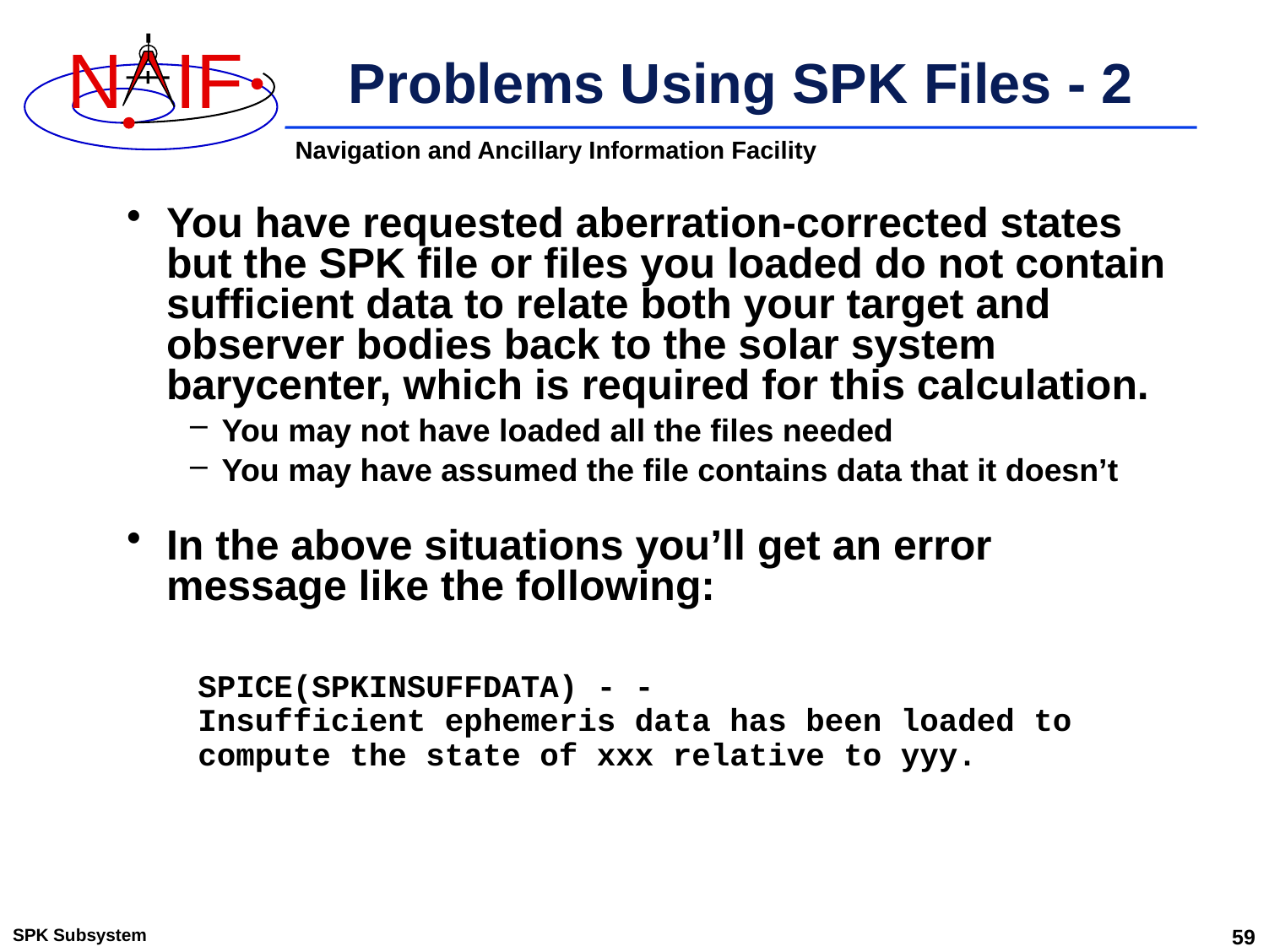

# Problems Using SPK Files - 2
You have requested aberration-corrected states but the SPK file or files you loaded do not contain sufficient data to relate both your target and observer bodies back to the solar system barycenter, which is required for this calculation.
You may not have loaded all the files needed
You may have assumed the file contains data that it doesn’t

In the above situations you’ll get an error message like the following:
SPICE(SPKINSUFFDATA) - -
Insufficient ephemeris data has been loaded to
compute the state of xxx relative to yyy.
SPK Subsystem
59